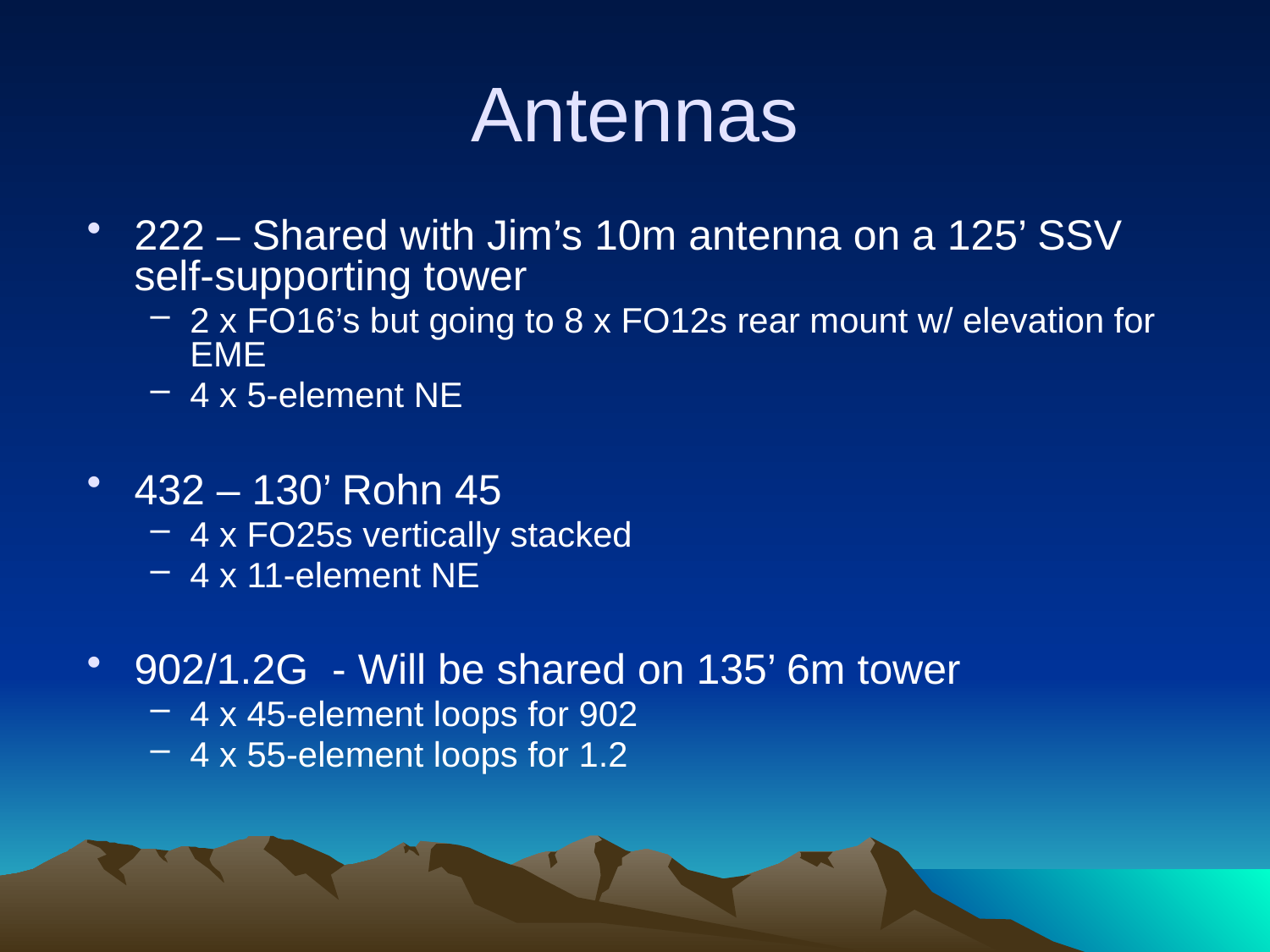

# Antennas
222 – Shared with Jim’s 10m antenna on a 125’ SSV self-supporting tower
2 x FO16’s but going to 8 x FO12s rear mount w/ elevation for EME
4 x 5-element NE

432 – 130’ Rohn 45
4 x FO25s vertically stacked
4 x 11-element NE

902/1.2G  - Will be shared on 135’ 6m tower
4 x 45-element loops for 902
4 x 55-element loops for 1.2